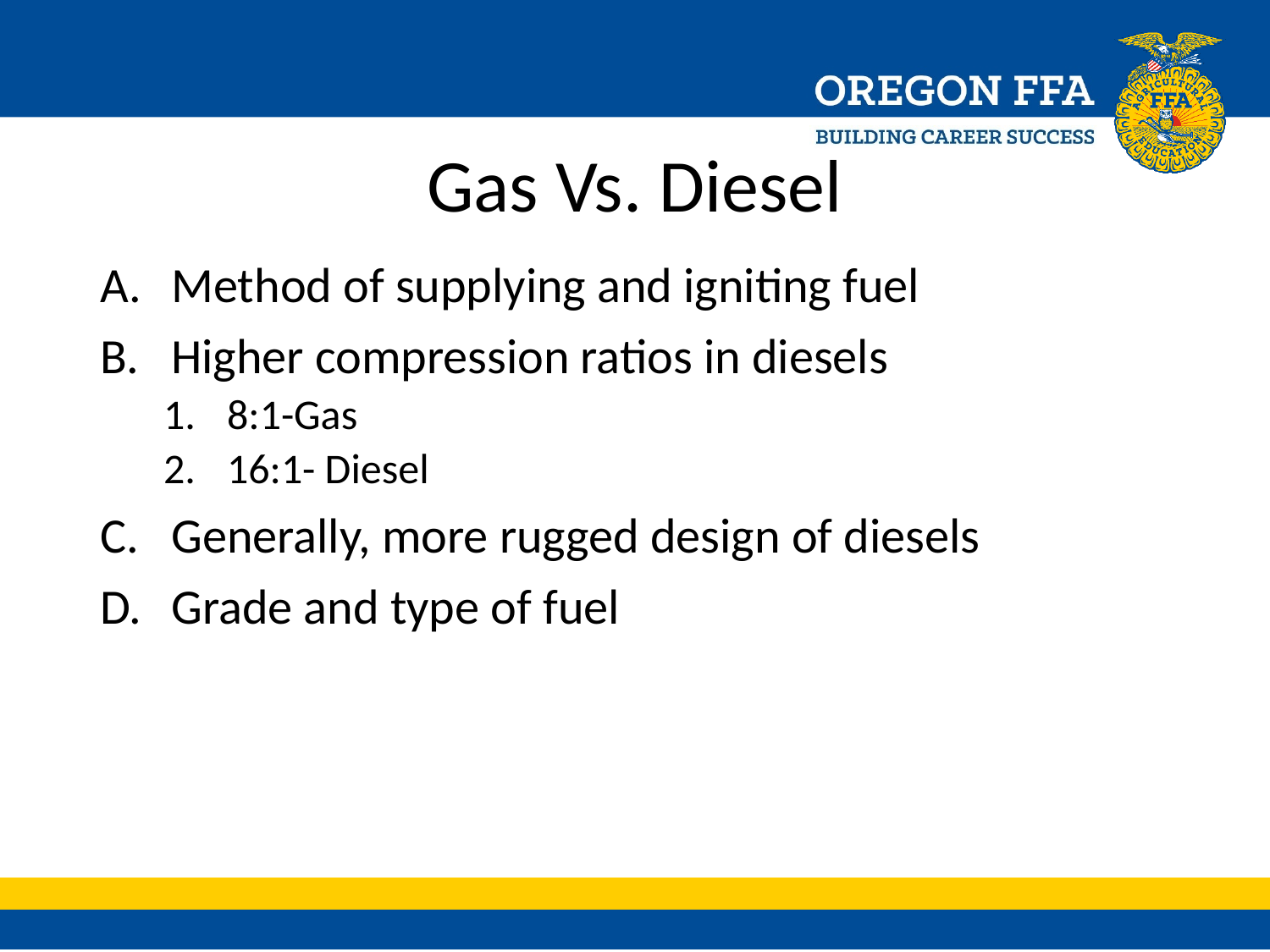

# Gas Vs. Diesel
Method of supplying and igniting fuel
Higher compression ratios in diesels
8:1-Gas
16:1- Diesel
Generally, more rugged design of diesels
Grade and type of fuel